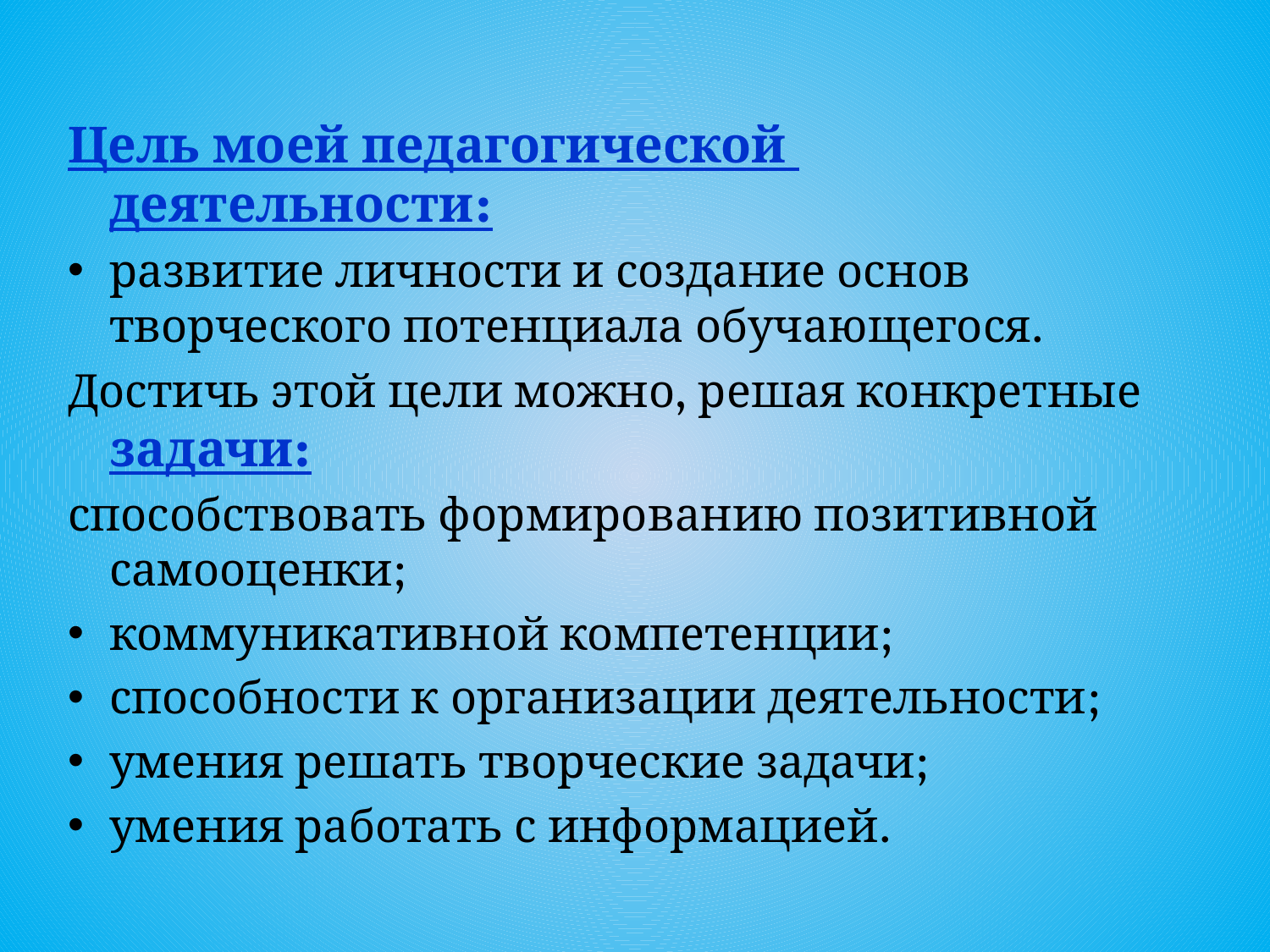

Цель моей педагогической  деятельности:
развитие личности и создание основ творческого потенциала обучающегося.
Достичь этой цели можно, решая конкретные задачи:
способствовать формированию позитивной самооценки;
коммуникативной компетенции;
способности к организации деятельности;
умения решать творческие задачи;
умения работать с информацией.